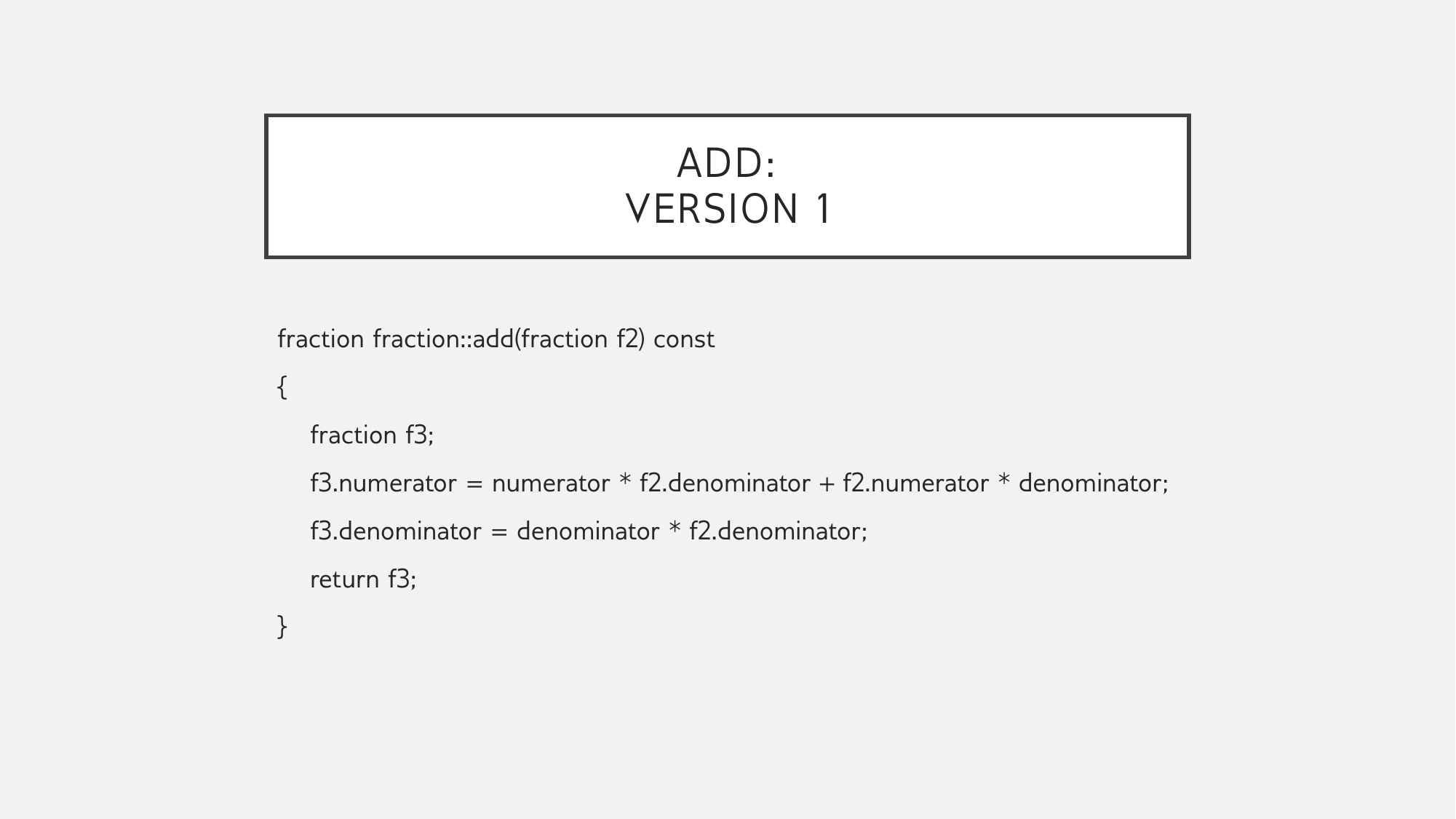

# Add: Version 1
fraction fraction::add(fraction f2) const
{
    fraction f3;
    f3.numerator = numerator * f2.denominator + f2.numerator * denominator;
    f3.denominator = denominator * f2.denominator;
    return f3;
}